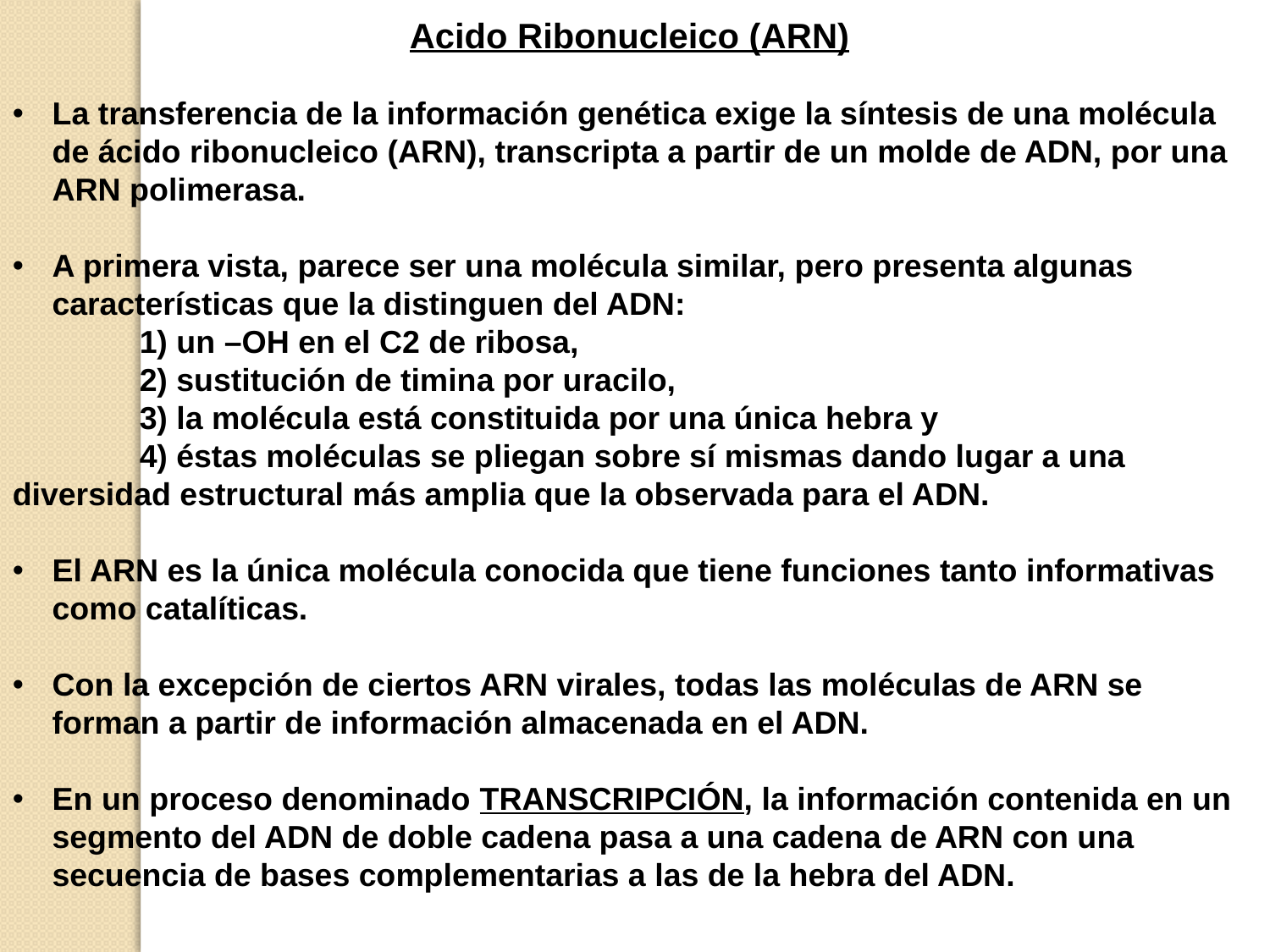

Acido Ribonucleico (ARN)

La transferencia de la información genética exige la síntesis de una molécula de ácido ribonucleico (ARN), transcripta a partir de un molde de ADN, por una ARN polimerasa.

A primera vista, parece ser una molécula similar, pero presenta algunas características que la distinguen del ADN:
	1) un –OH en el C2 de ribosa,
	2) sustitución de timina por uracilo,
	3) la molécula está constituida por una única hebra y
	4) éstas moléculas se pliegan sobre sí mismas dando lugar a una diversidad estructural más amplia que la observada para el ADN.

El ARN es la única molécula conocida que tiene funciones tanto informativas como catalíticas.

Con la excepción de ciertos ARN virales, todas las moléculas de ARN se forman a partir de información almacenada en el ADN.

En un proceso denominado TRANSCRIPCIÓN, la información contenida en un segmento del ADN de doble cadena pasa a una cadena de ARN con una secuencia de bases complementarias a las de la hebra del ADN.